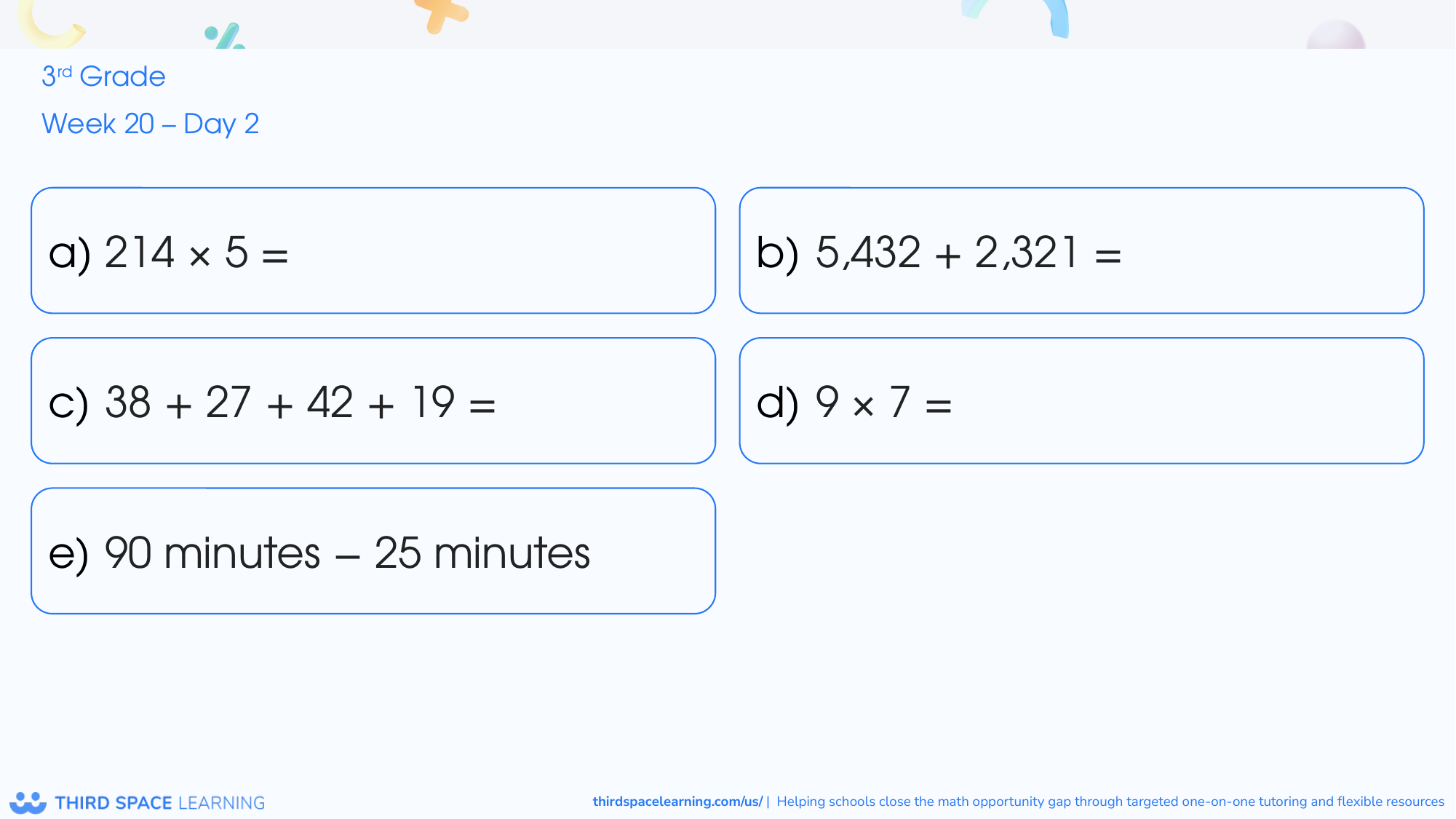

3rd Grade
Week 20 – Day 2
214 × 5 =
5,432 + 2,321 =
38 + 27 + 42 + 19 =
9 × 7 =
90 minutes − 25 minutes